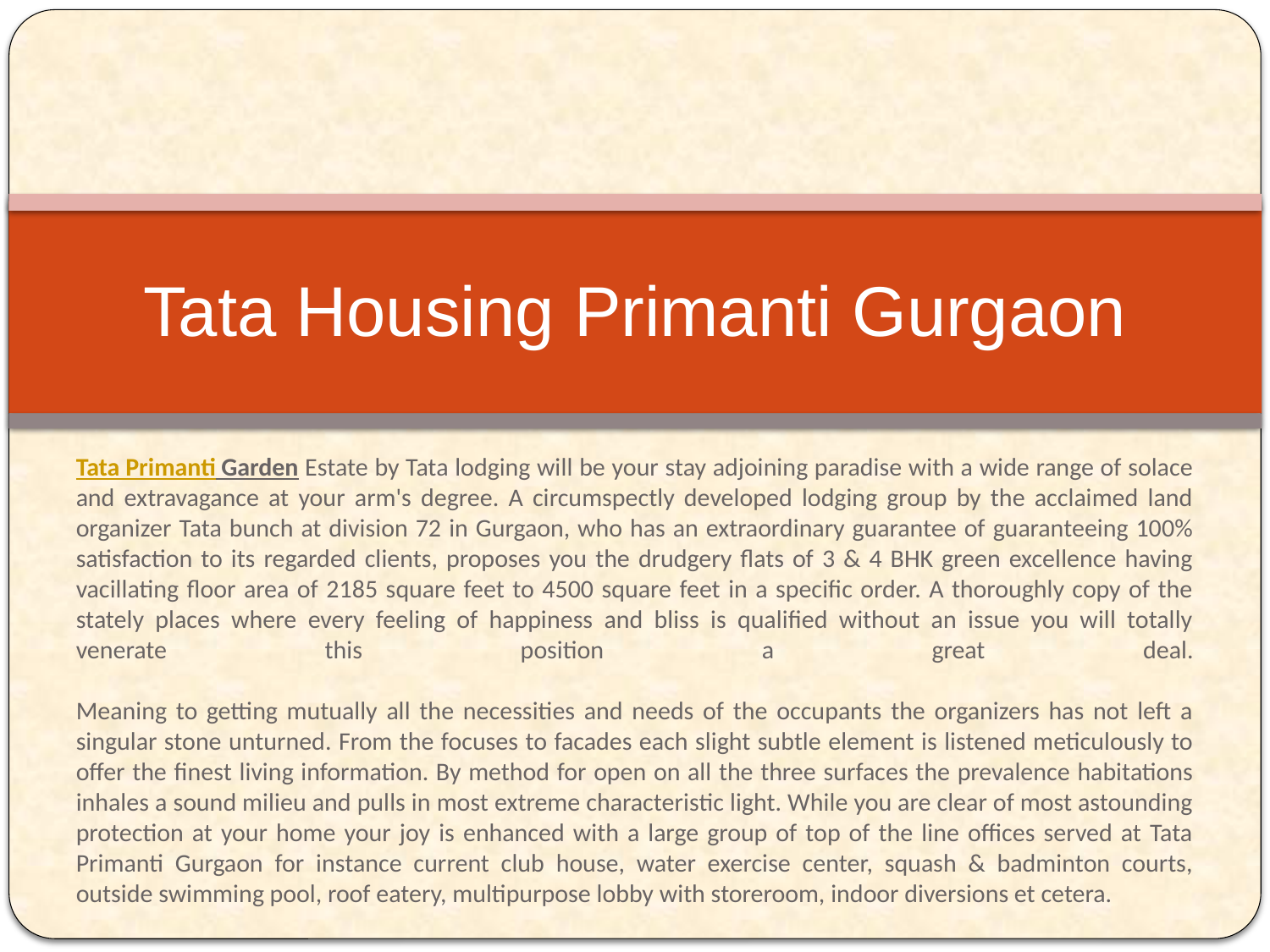

# Tata Housing Primanti Gurgaon
Tata Primanti Garden Estate by Tata lodging will be your stay adjoining paradise with a wide range of solace and extravagance at your arm's degree. A circumspectly developed lodging group by the acclaimed land organizer Tata bunch at division 72 in Gurgaon, who has an extraordinary guarantee of guaranteeing 100% satisfaction to its regarded clients, proposes you the drudgery flats of 3 & 4 BHK green excellence having vacillating floor area of 2185 square feet to 4500 square feet in a specific order. A thoroughly copy of the stately places where every feeling of happiness and bliss is qualified without an issue you will totally venerate this position a great deal.
Meaning to getting mutually all the necessities and needs of the occupants the organizers has not left a singular stone unturned. From the focuses to facades each slight subtle element is listened meticulously to offer the finest living information. By method for open on all the three surfaces the prevalence habitations inhales a sound milieu and pulls in most extreme characteristic light. While you are clear of most astounding protection at your home your joy is enhanced with a large group of top of the line offices served at Tata Primanti Gurgaon for instance current club house, water exercise center, squash & badminton courts, outside swimming pool, roof eatery, multipurpose lobby with storeroom, indoor diversions et cetera.